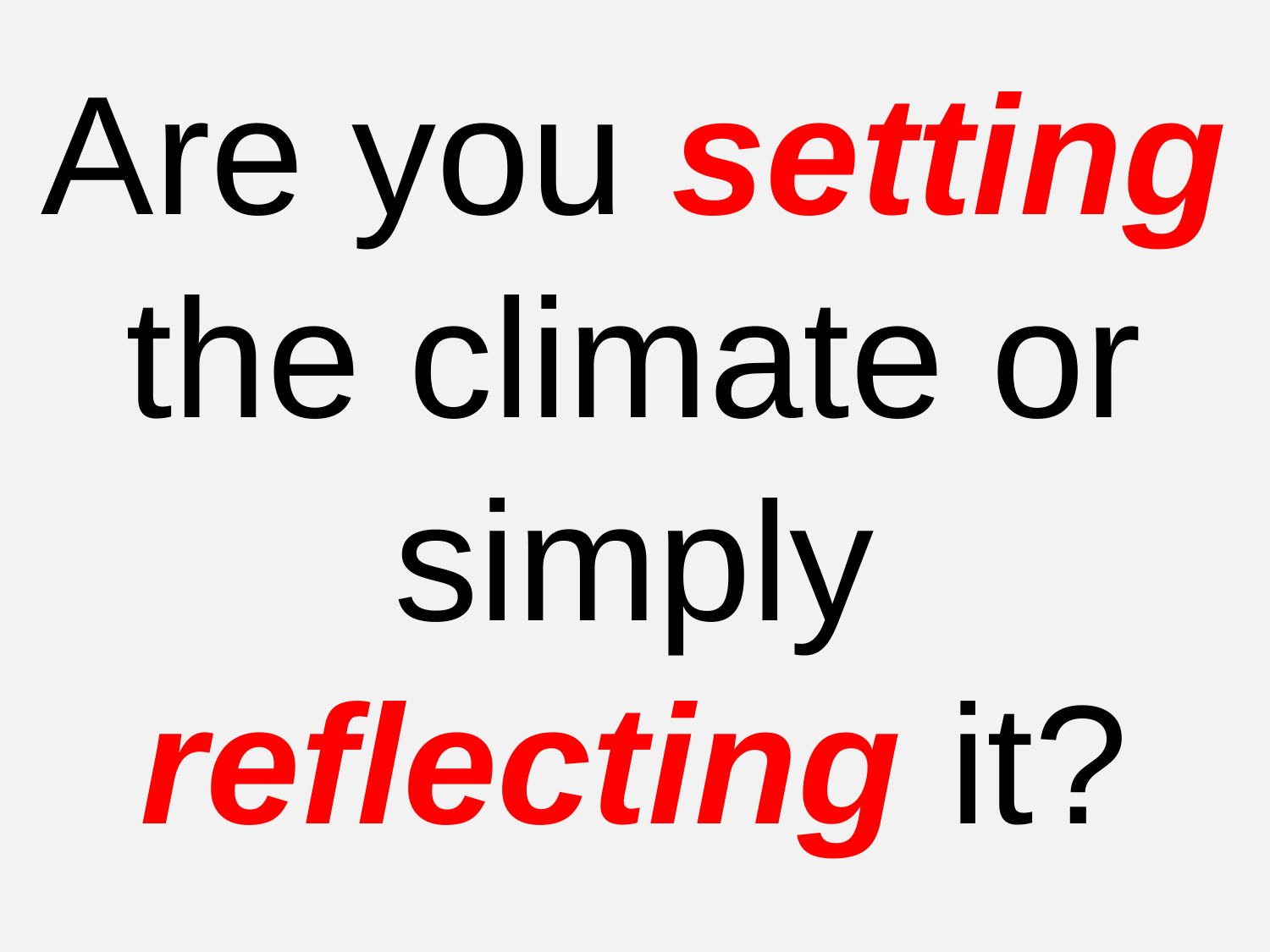

# Are you setting the climate or simply reflecting it?